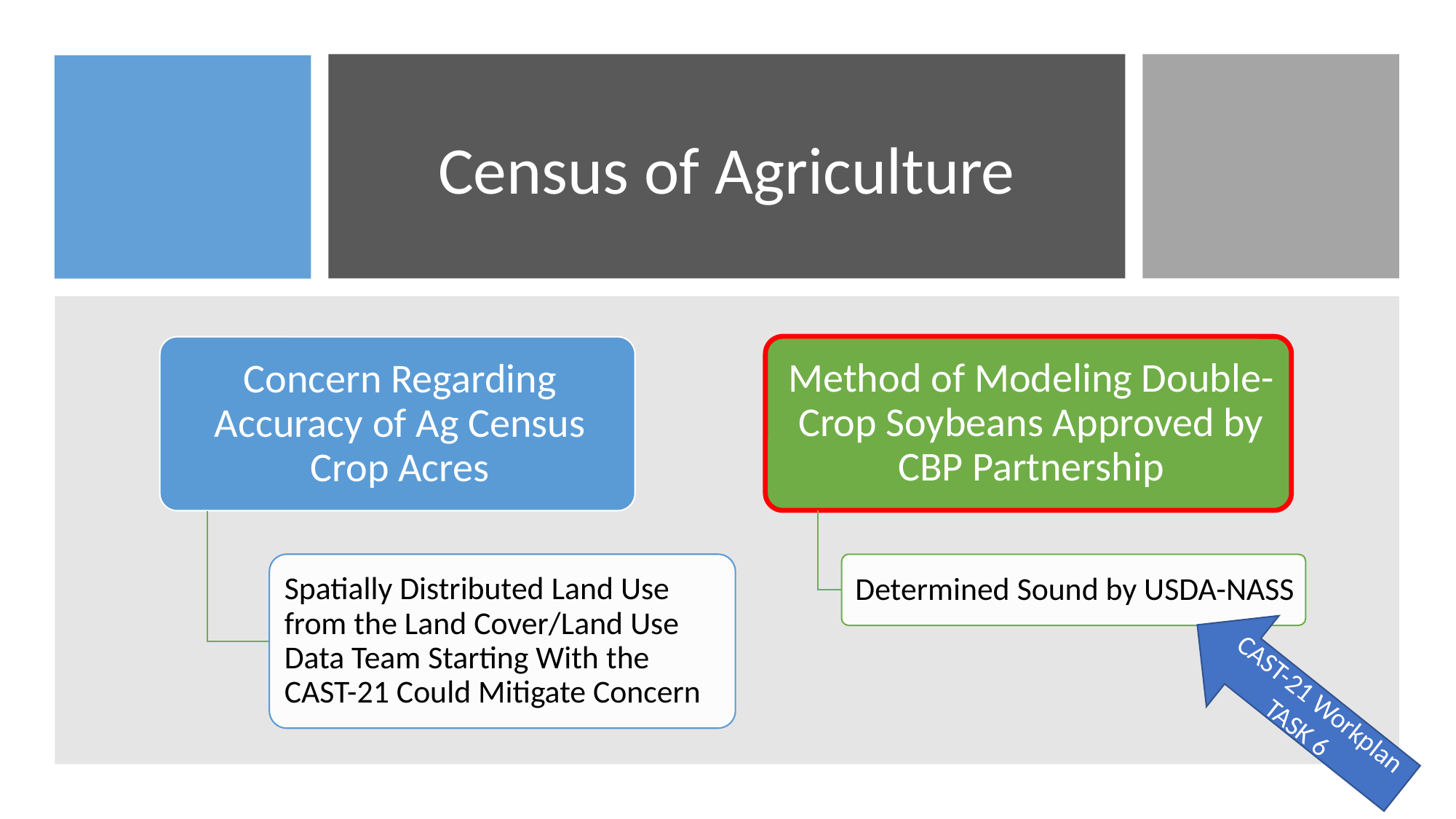

# Census of Agriculture

Concern Regarding Accuracy of Ag Census Crop Acres
Spatially Distributed Land Use from the Land Cover/Land Use Data Team Starting With the CAST-21 Could Mitigate Concern
Method of Modeling Double-Crop Soybeans Approved by CBP Partnership
Determined Sound by USDA-NASS
CAST-21 Workplan
TASK 6